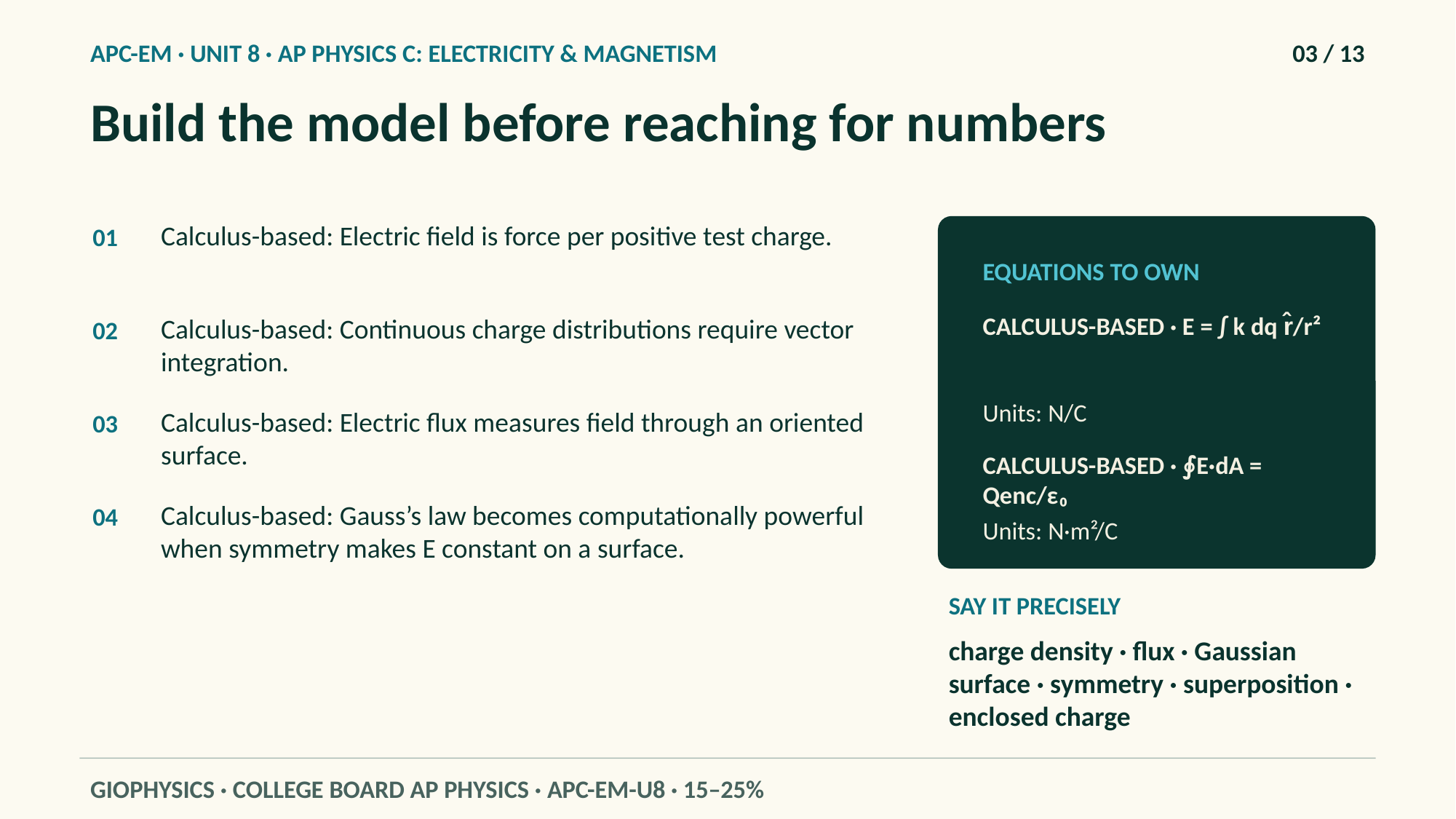

APC-EM · UNIT 8 · AP PHYSICS C: ELECTRICITY & MAGNETISM
03 / 13
Build the model before reaching for numbers
Calculus-based: Electric field is force per positive test charge.
01

EQUATIONS TO OWN
CALCULUS-BASED · E = ∫ k dq r̂/r²
Calculus-based: Continuous charge distributions require vector integration.
02
Units: N/C
Calculus-based: Electric flux measures field through an oriented surface.
03
CALCULUS-BASED · ∮E·dA = Qenc/ε₀
Calculus-based: Gauss’s law becomes computationally powerful when symmetry makes E constant on a surface.
04
Units: N·m²/C
SAY IT PRECISELY
charge density · flux · Gaussian surface · symmetry · superposition · enclosed charge

GIOPHYSICS · COLLEGE BOARD AP PHYSICS · APC-EM-U8 · 15–25%